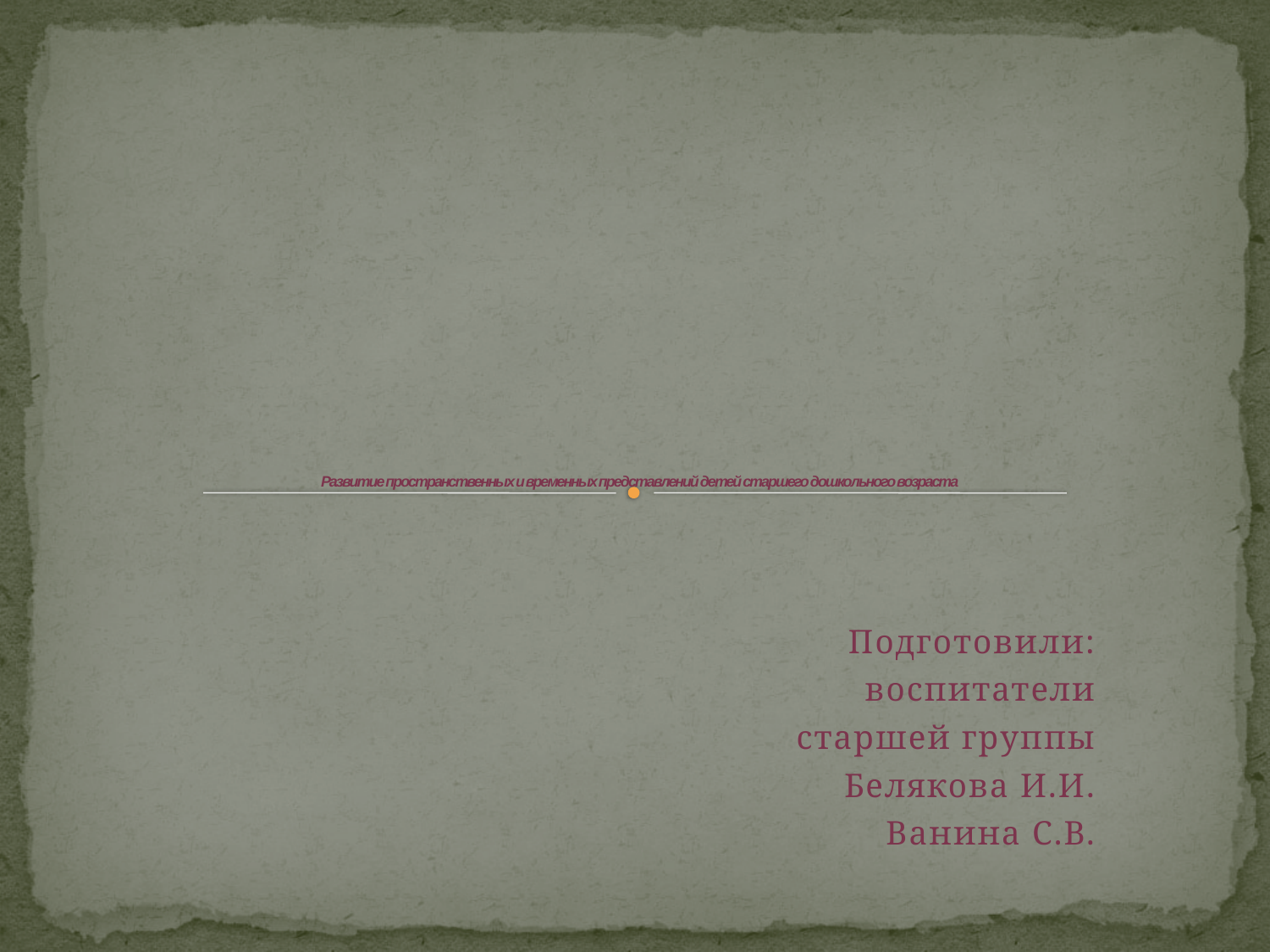

# Развитие пространственных и временных представлений детей старшего дошкольного возраста
Подготовили:
воспитатели
 старшей группы
Белякова И.И.
Ванина С.В.